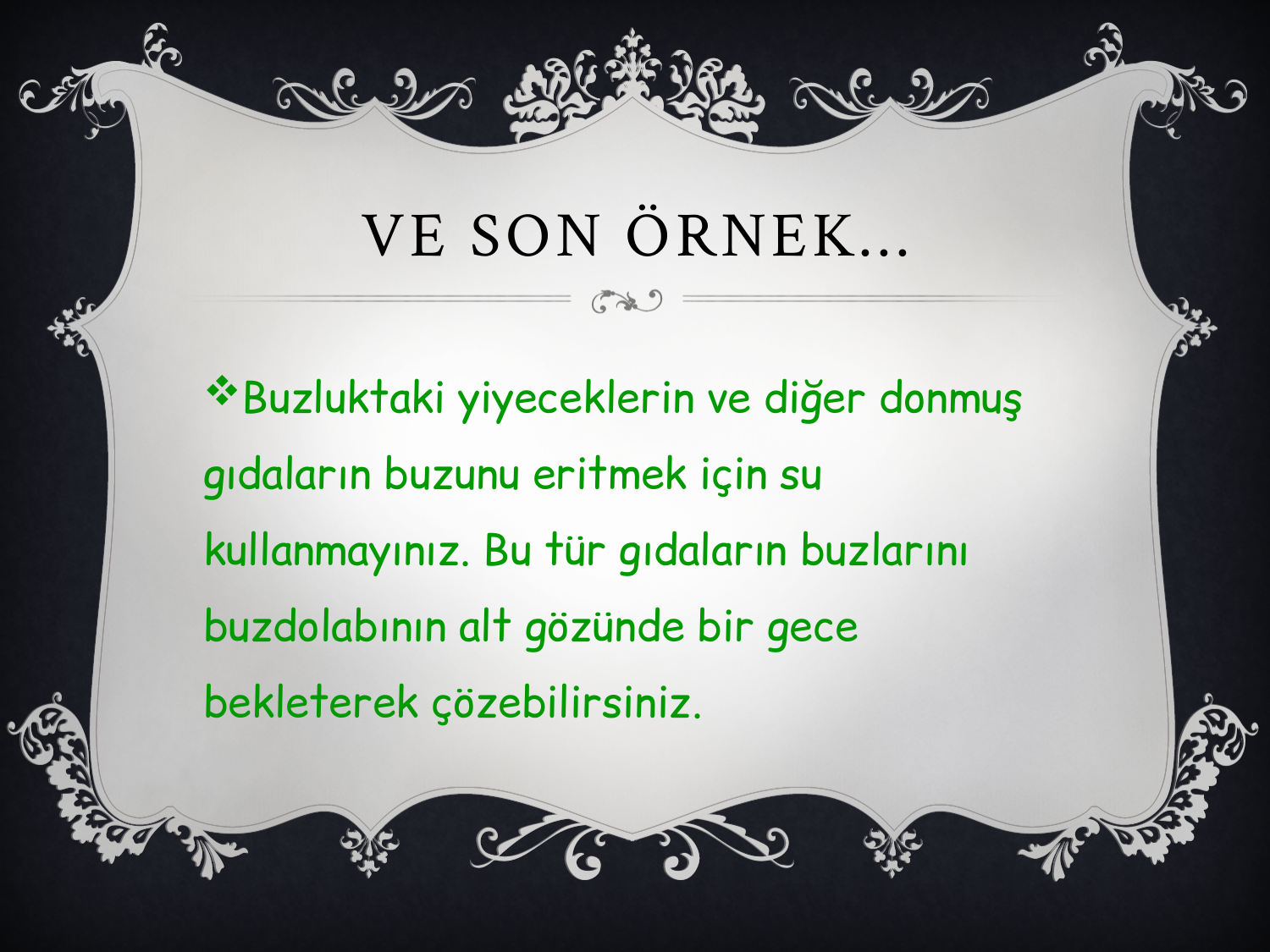

# Ve son örnek…
Buzluktaki yiyeceklerin ve diğer donmuş gıdaların buzunu eritmek için su kullanmayınız. Bu tür gıdaların buzlarını buzdolabının alt gözünde bir gece bekleterek çözebilirsiniz.